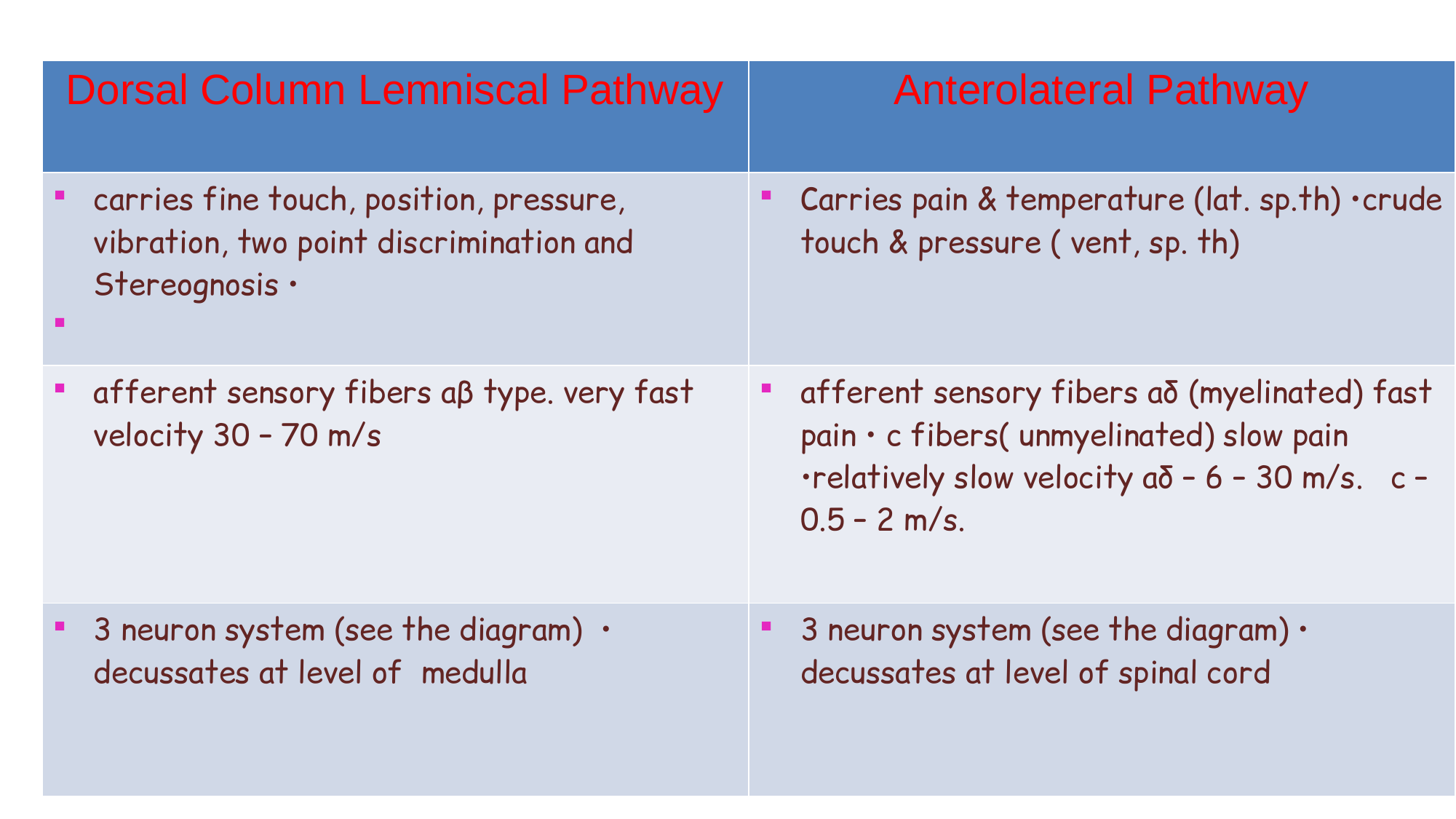

| Dorsal Column Lemniscal Pathway | Anterolateral Pathway |
| --- | --- |
| carries fine touch, position, pressure, vibration, two point discrimination and Stereognosis • | Carries pain & temperature (lat. sp.th) •crude touch & pressure ( vent, sp. th) |
| afferent sensory fibers aβ type. very fast velocity 30 – 70 m/s | afferent sensory fibers aδ (myelinated) fast pain • c fibers( unmyelinated) slow pain •relatively slow velocity aδ – 6 – 30 m/s. c – 0.5 – 2 m/s. |
| 3 neuron system (see the diagram) • decussates at level of medulla | 3 neuron system (see the diagram) • decussates at level of spinal cord |